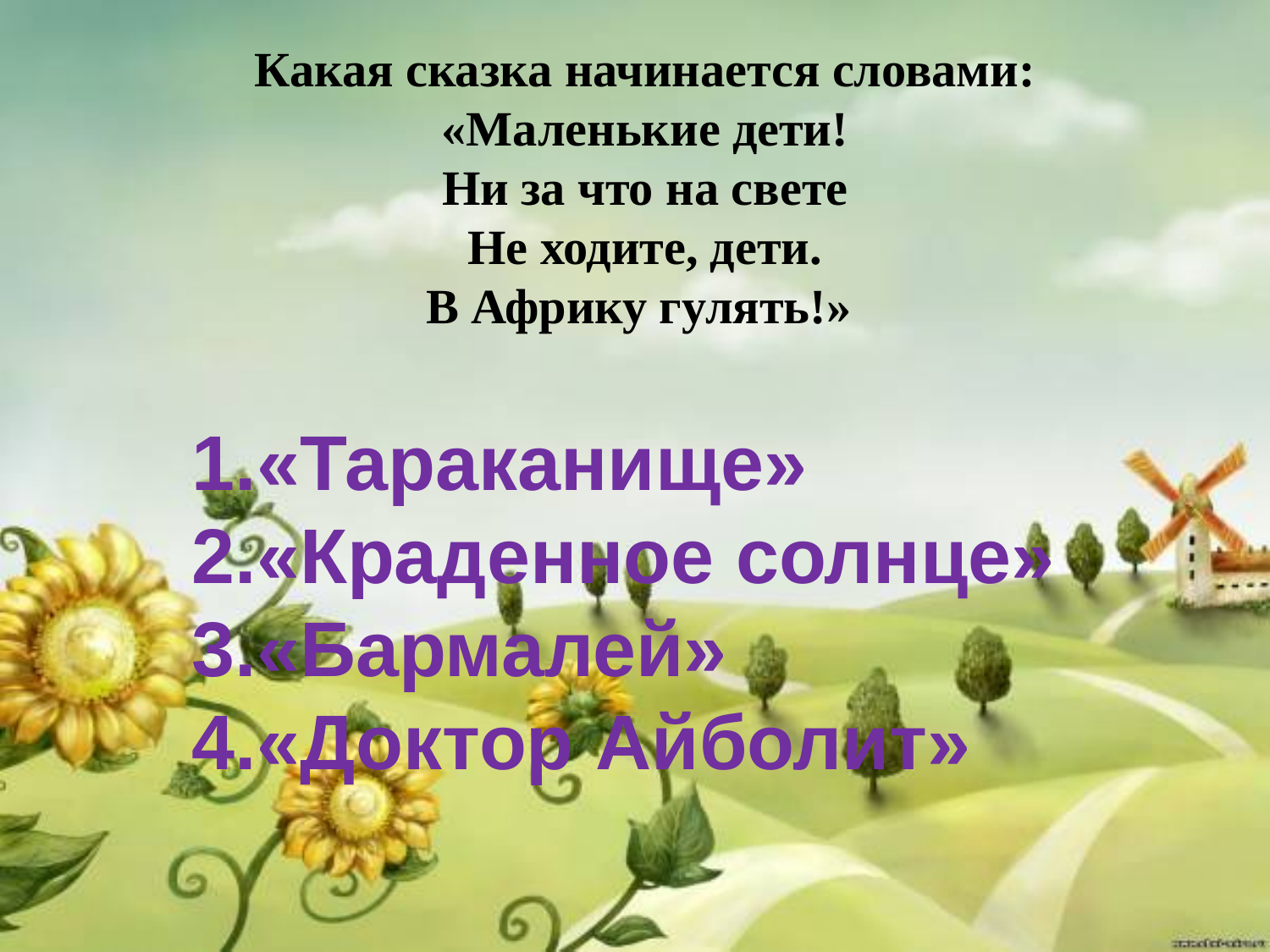

Какая сказка начинается словами:
«Маленькие дети!
Ни за что на свете
Не ходите, дети.
В Африку гулять!»
«Тараканище»
«Краденное солнце»
«Бармалей»
«Доктор Айболит»